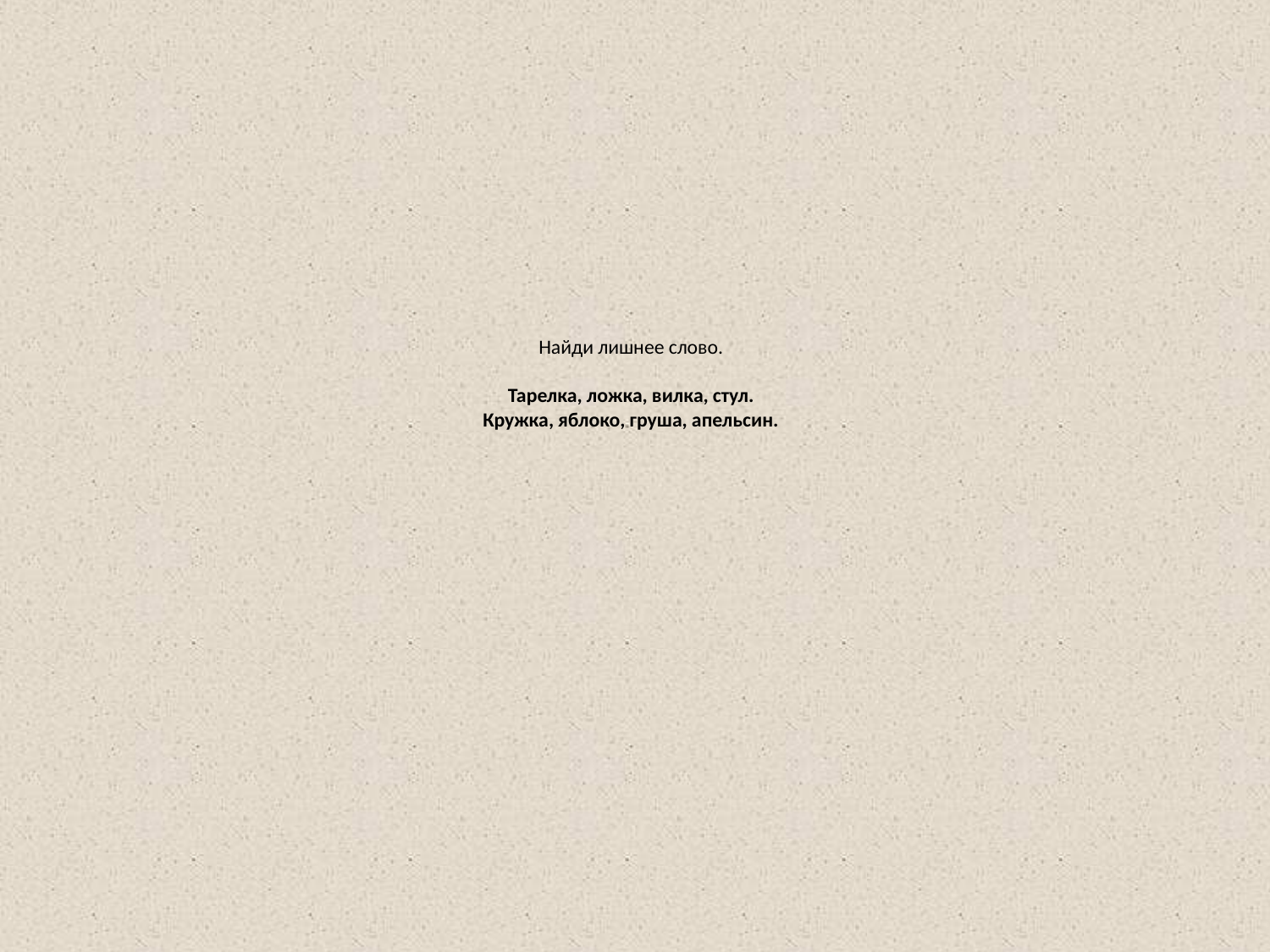

# Найди лишнее слово. Тарелка, ложка, вилка, стул. Кружка, яблоко, груша, апельсин.